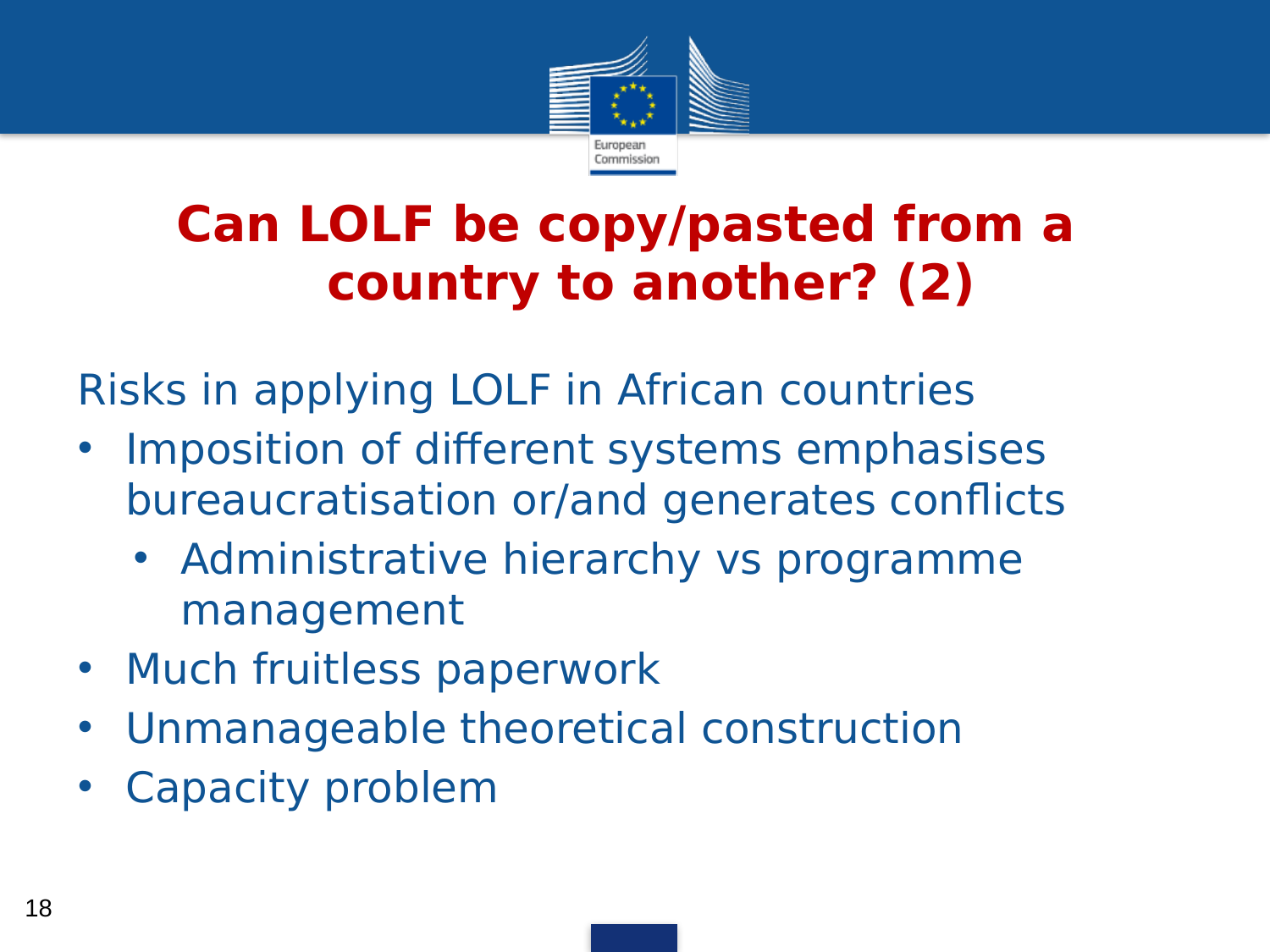

# Can LOLF be copy/pasted from a country to another? (2)
Risks in applying LOLF in African countries
Imposition of different systems emphasises bureaucratisation or/and generates conflicts
Administrative hierarchy vs programme management
Much fruitless paperwork
Unmanageable theoretical construction
Capacity problem
18